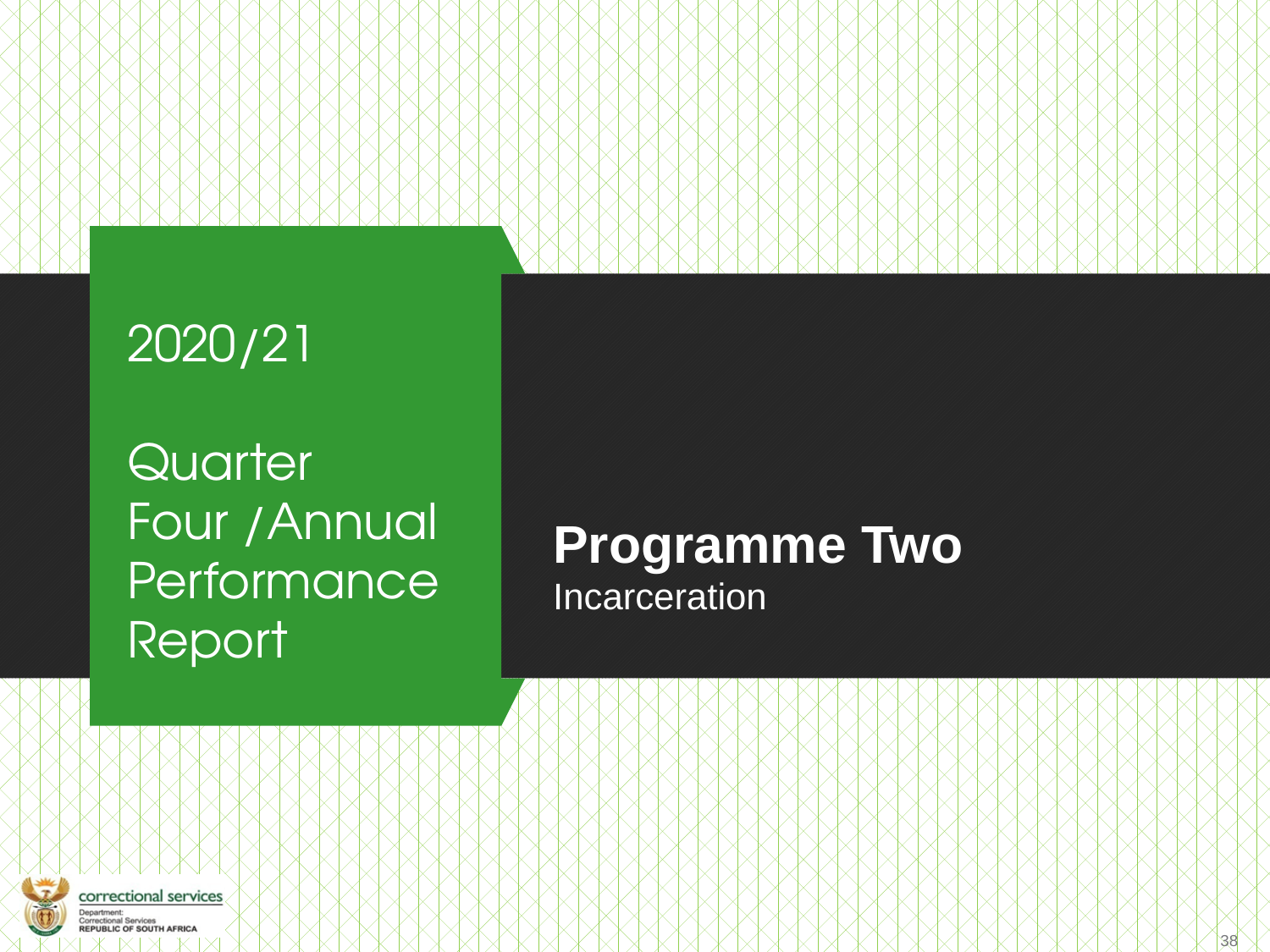

2020/21

Quarter Four /Annual Performance Report
Programme Two
Incarceration